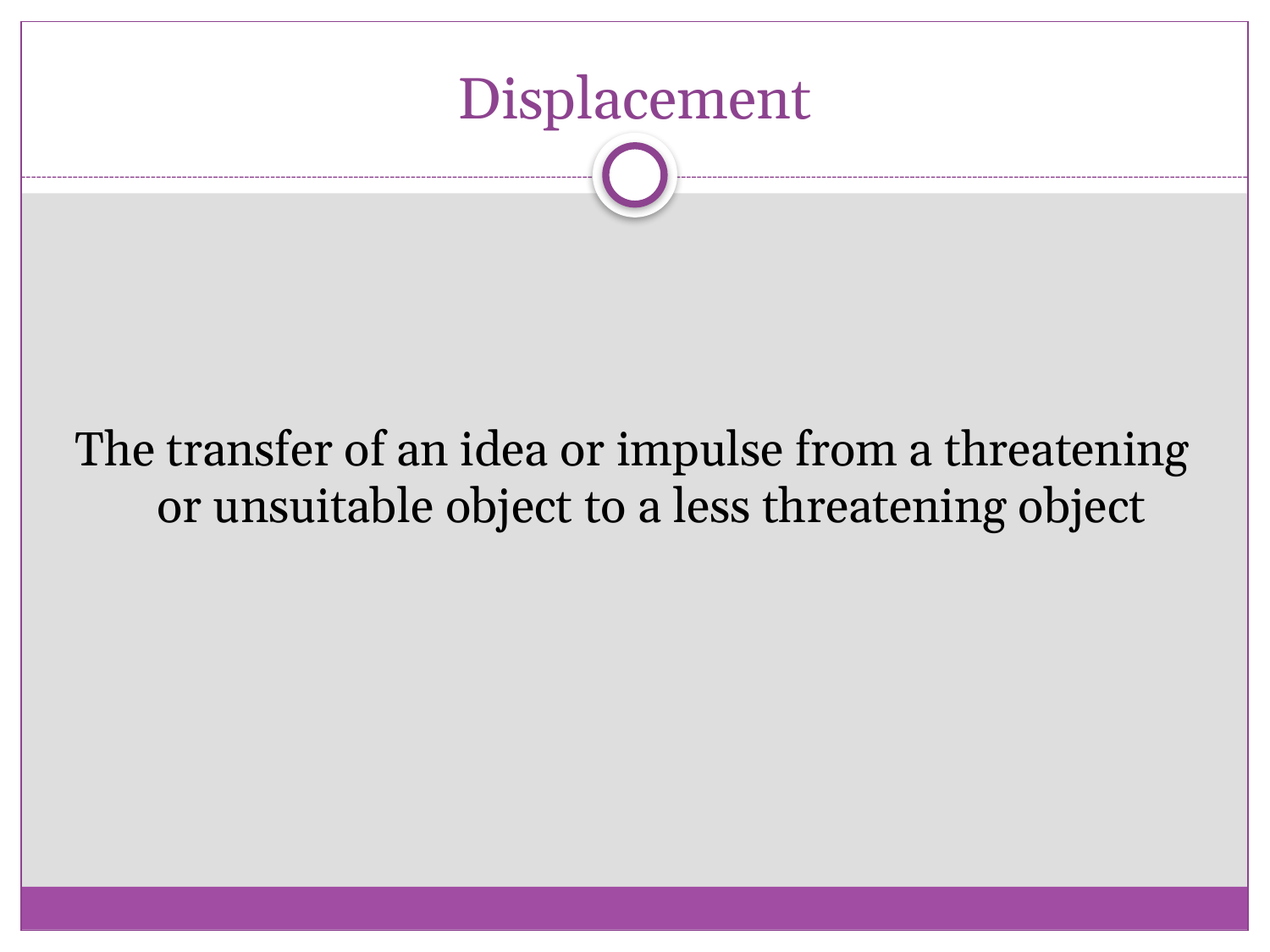

# Displacement

The transfer of an idea or impulse from a threatening or unsuitable object to a less threatening object